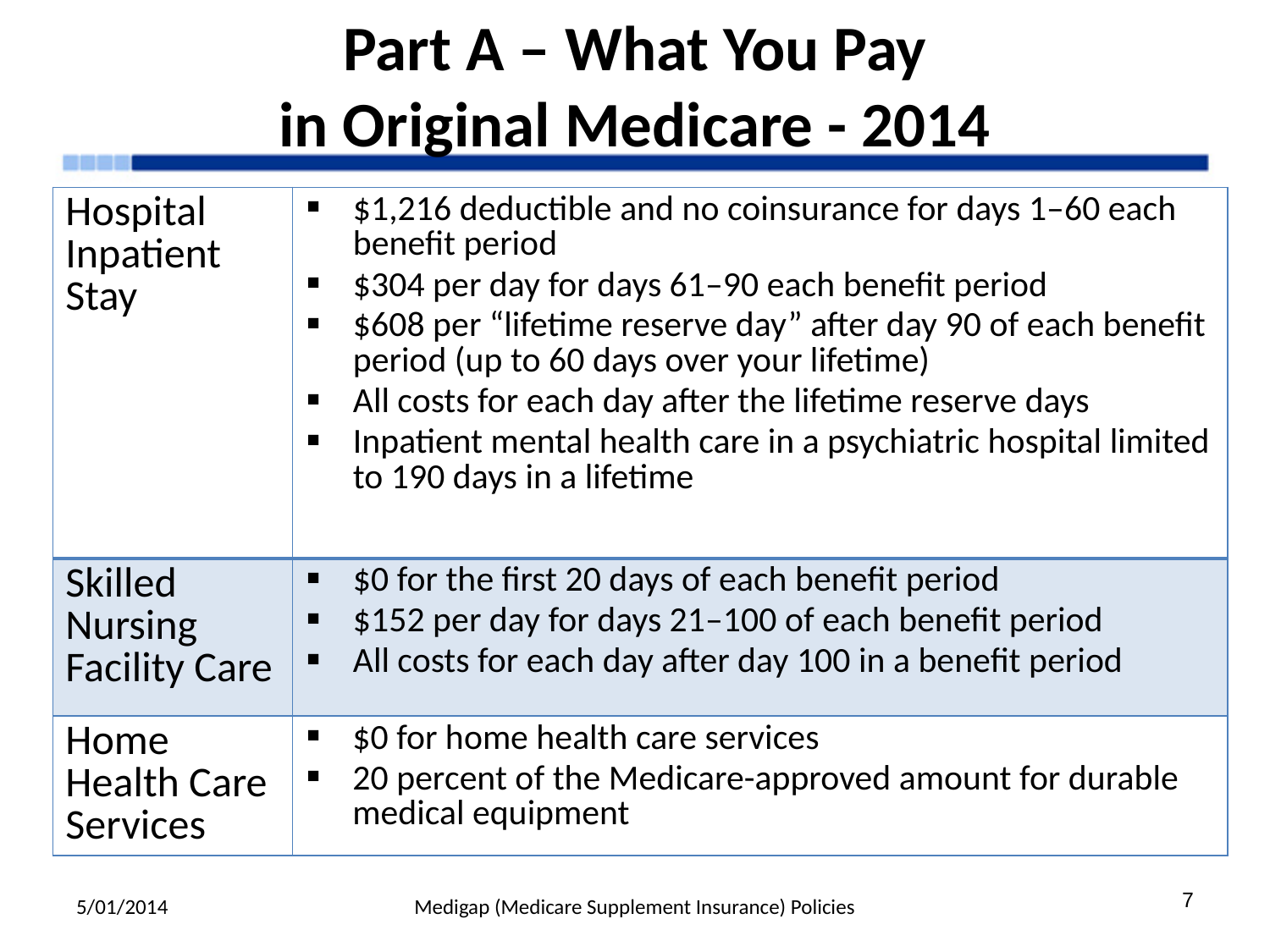

# Part A – What You Pay in Original Medicare - 2014
| Hospital Inpatient Stay | $1,216 deductible and no coinsurance for days 1–60 each benefit period $304 per day for days 61–90 each benefit period $608 per “lifetime reserve day” after day 90 of each benefit period (up to 60 days over your lifetime) All costs for each day after the lifetime reserve days Inpatient mental health care in a psychiatric hospital limited to 190 days in a lifetime |
| --- | --- |
| Skilled Nursing Facility Care | $0 for the first 20 days of each benefit period $152 per day for days 21–100 of each benefit period All costs for each day after day 100 in a benefit period |
| Home Health Care Services | $0 for home health care services 20 percent of the Medicare-approved amount for durable medical equipment |
5/01/2014
Medigap (Medicare Supplement Insurance) Policies
7